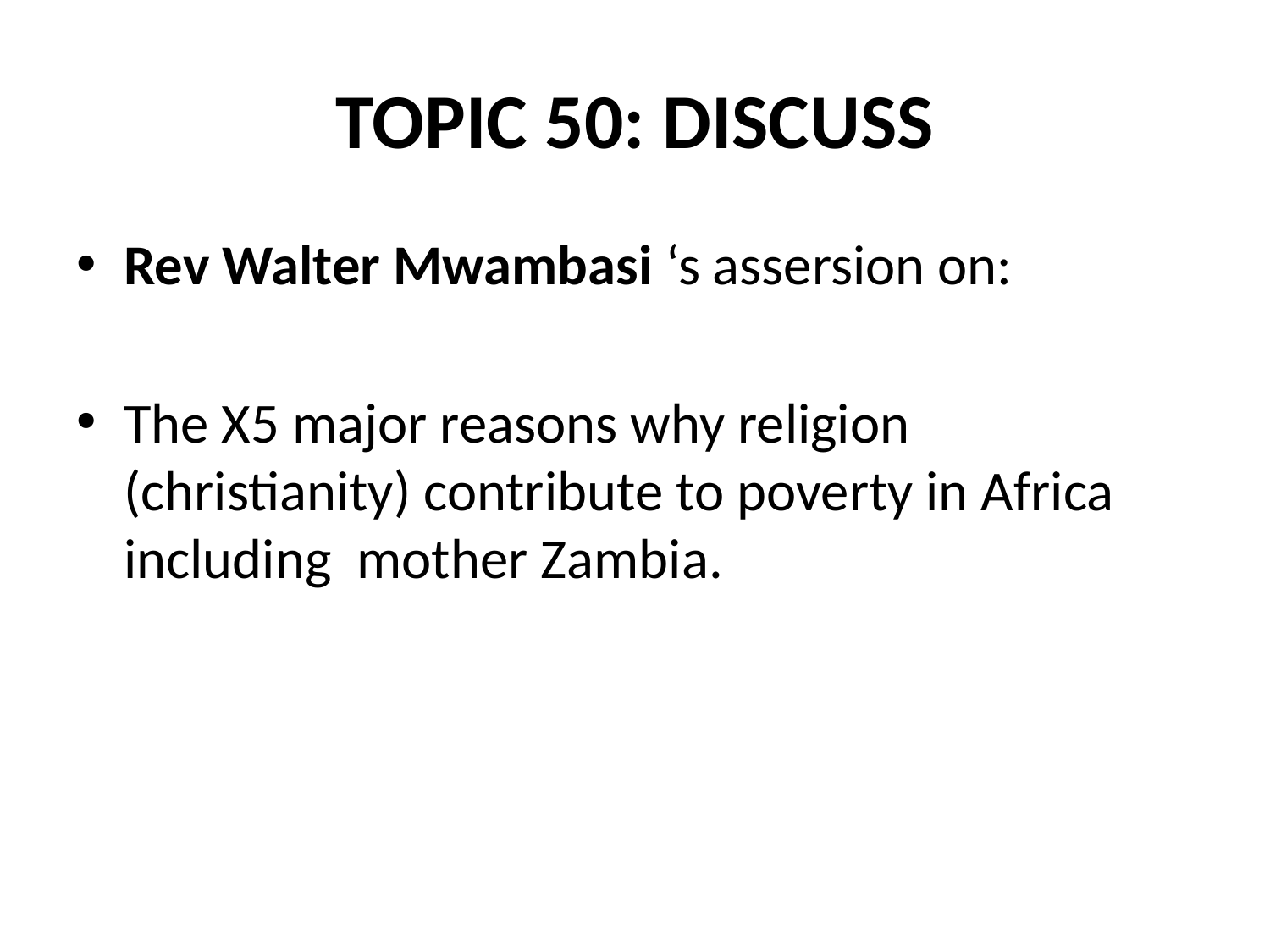

# TOPIC 50: DISCUSS
Rev Walter Mwambasi ‘s assersion on:

The X5 major reasons why religion (christianity) contribute to poverty in Africa including  mother Zambia.